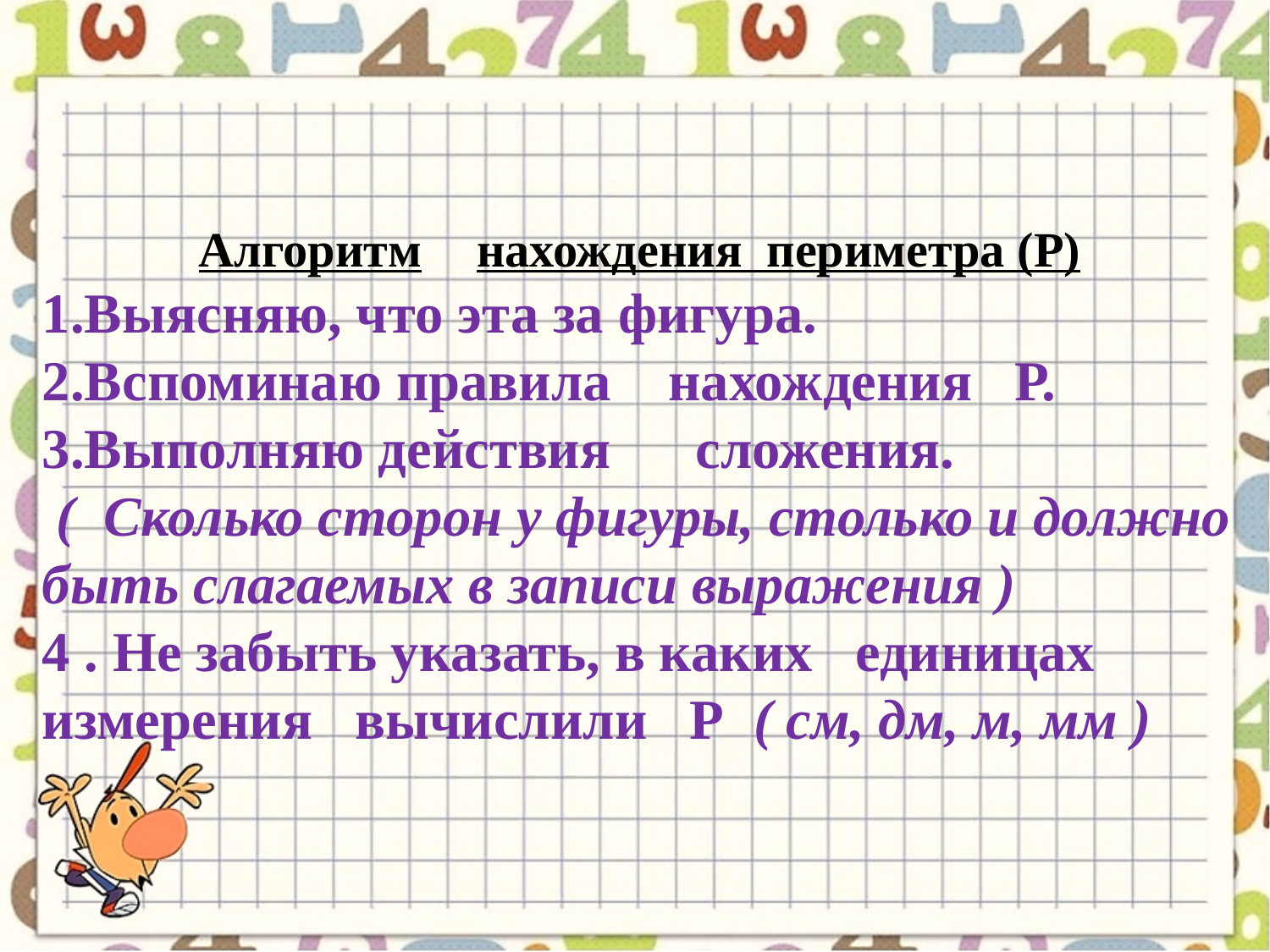

Алгоритм    нахождения  периметра (Р)
1.Выясняю, что эта за фигура.
2.Вспоминаю правила    нахождения   Р.
3.Выполняю действия      сложения.
 (  Сколько сторон у фигуры, столько и должно быть слагаемых в записи выражения )
4 . Не забыть указать, в каких   единицах измерения   вычислили   Р  ( см, дм, м, мм )